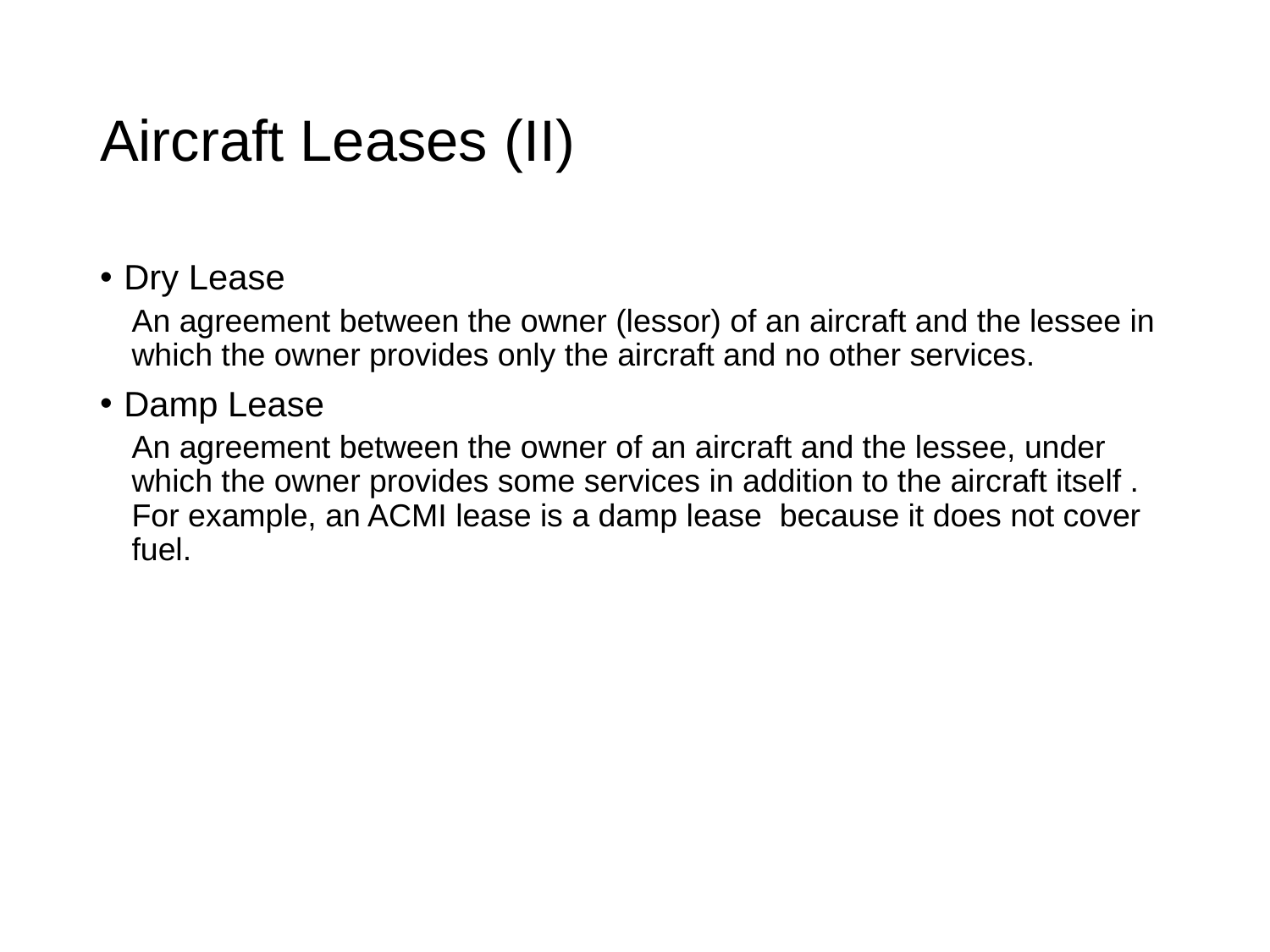

# Aircraft Leases (II)
Dry Lease
An agreement between the owner (lessor) of an aircraft and the lessee in which the owner provides only the aircraft and no other services.
Damp Lease
An agreement between the owner of an aircraft and the lessee, under which the owner provides some services in addition to the aircraft itself . For example, an ACMI lease is a damp lease  because it does not cover fuel.